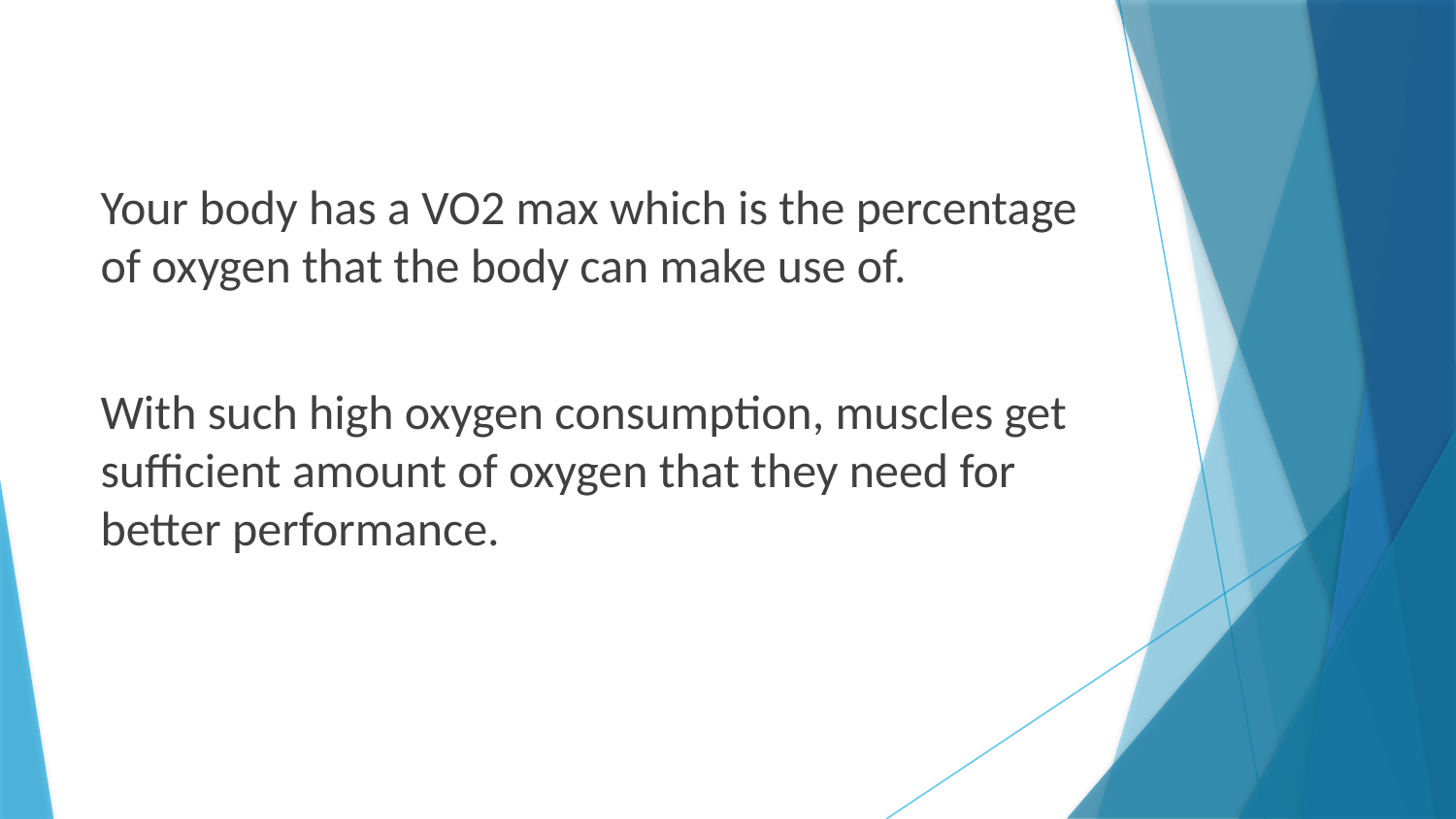

Your body has a VO2 max which is the percentage of oxygen that the body can make use of.

With such high oxygen consumption, muscles get sufficient amount of oxygen that they need for better performance.